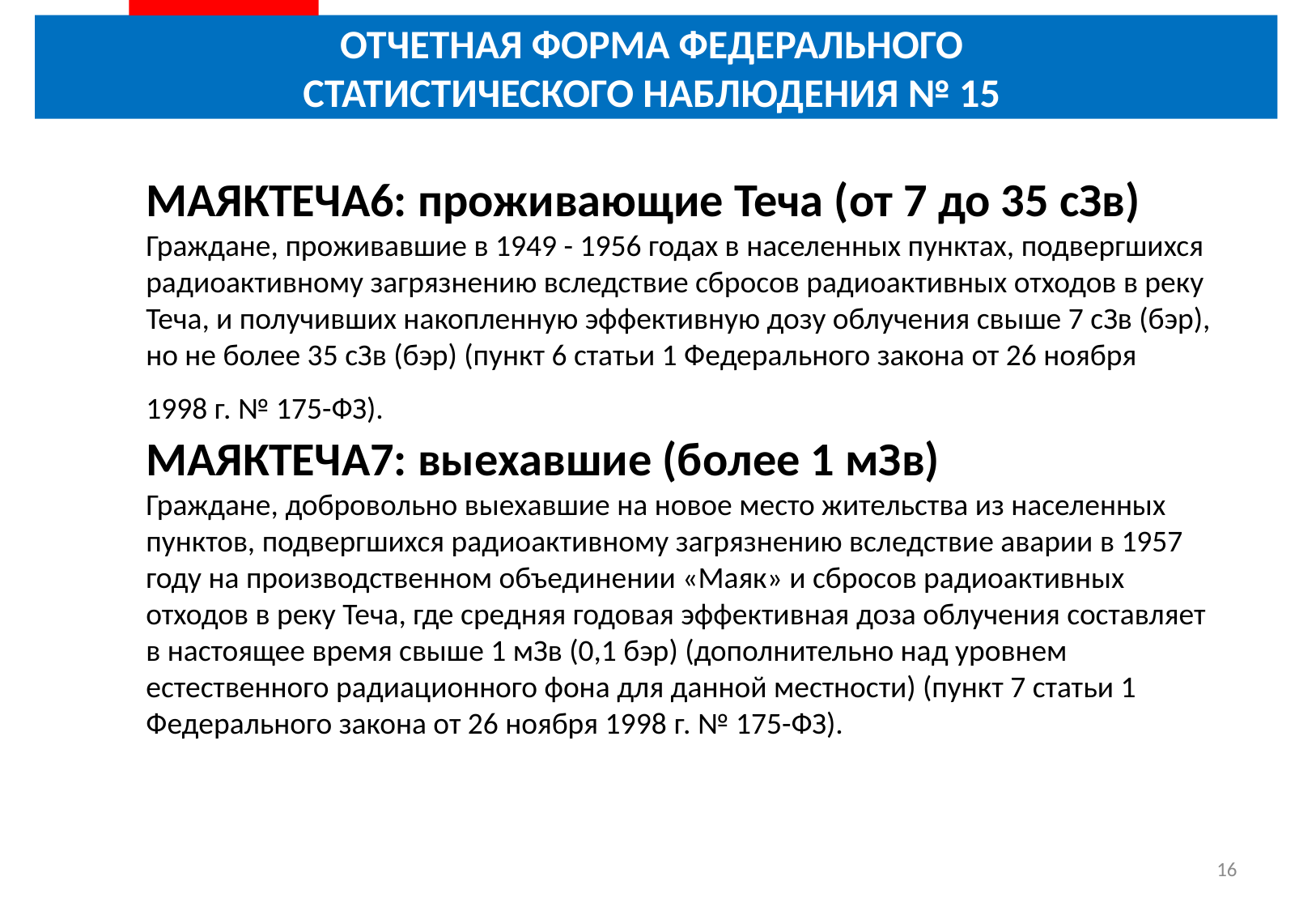

# ОТЧЕТНАЯ ФОРМА ФЕДЕРАЛЬНОГО СТАТИСТИЧЕСКОГО НАБЛЮДЕНИЯ № 15
МАЯКТЕЧА6: проживающие Теча (от 7 до 35 сЗв)
Граждане, проживавшие в 1949 - 1956 годах в населенных пунктах, подвергшихся радиоактивному загрязнению вследствие сбросов радиоактивных отходов в реку Теча, и получивших накопленную эффективную дозу облучения свыше 7 сЗв (бэр), но не более 35 сЗв (бэр) (пункт 6 статьи 1 Федерального закона от 26 ноября 1998 г. № 175-ФЗ).
МАЯКТЕЧА7: выехавшие (более 1 мЗв)
Граждане, добровольно выехавшие на новое место жительства из населенных пунктов, подвергшихся радиоактивному загрязнению вследствие аварии в 1957 году на производственном объединении «Маяк» и сбросов радиоактивных отходов в реку Теча, где средняя годовая эффективная доза облучения составляет в настоящее время свыше 1 мЗв (0,1 бэр) (дополнительно над уровнем естественного радиационного фона для данной местности) (пункт 7 статьи 1 Федерального закона от 26 ноября 1998 г. № 175-ФЗ).

16